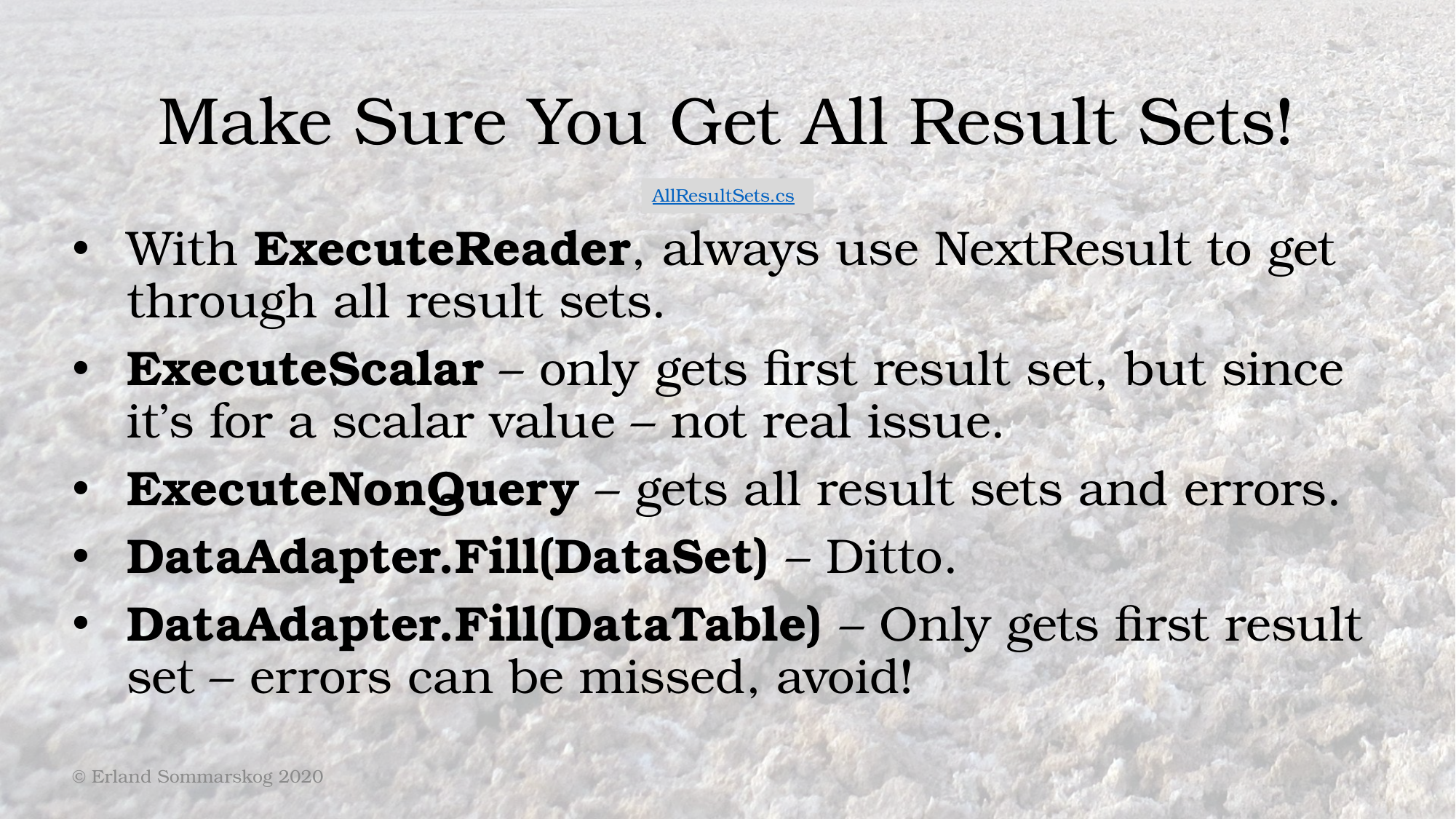

# Make Sure You Get All Result Sets!
AllResultSets.cs
With ExecuteReader, always use NextResult to get through all result sets.
ExecuteScalar – only gets first result set, but since it’s for a scalar value – not real issue.
ExecuteNonQuery – gets all result sets and errors.
DataAdapter.Fill(DataSet) – Ditto.
DataAdapter.Fill(DataTable) – Only gets first result set – errors can be missed, avoid!
© Erland Sommarskog 2020